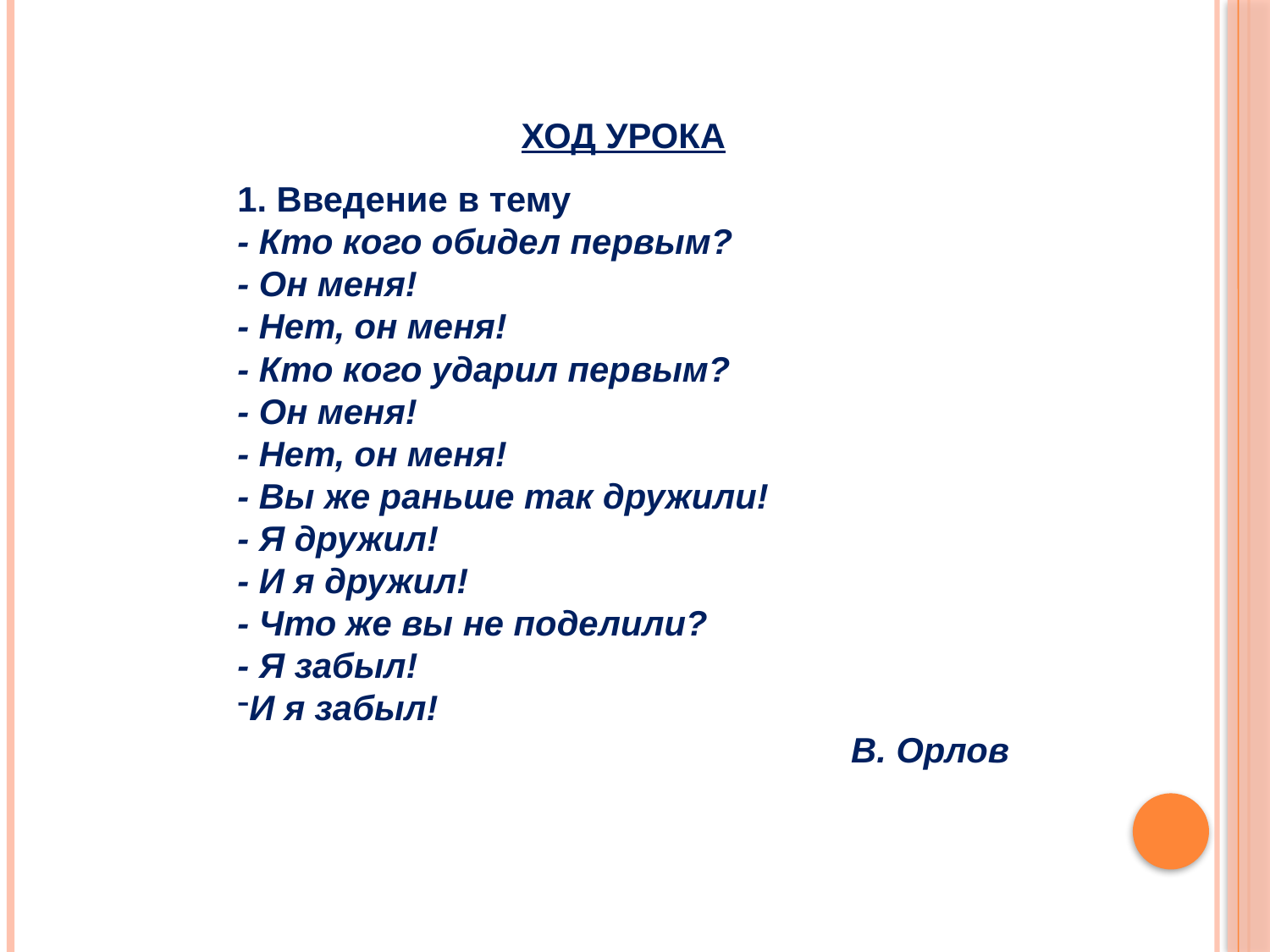

ХОД УРОКА
1. Введение в тему
- Кто кого обидел первым?
- Он меня!
- Нет, он меня!
- Кто кого ударил первым?
- Он меня!
- Нет, он меня!
- Вы же раньше так дружили!
- Я дружил!
- И я дружил!
- Что же вы не поделили?
- Я забыл!
И я забыл!
В. Орлов